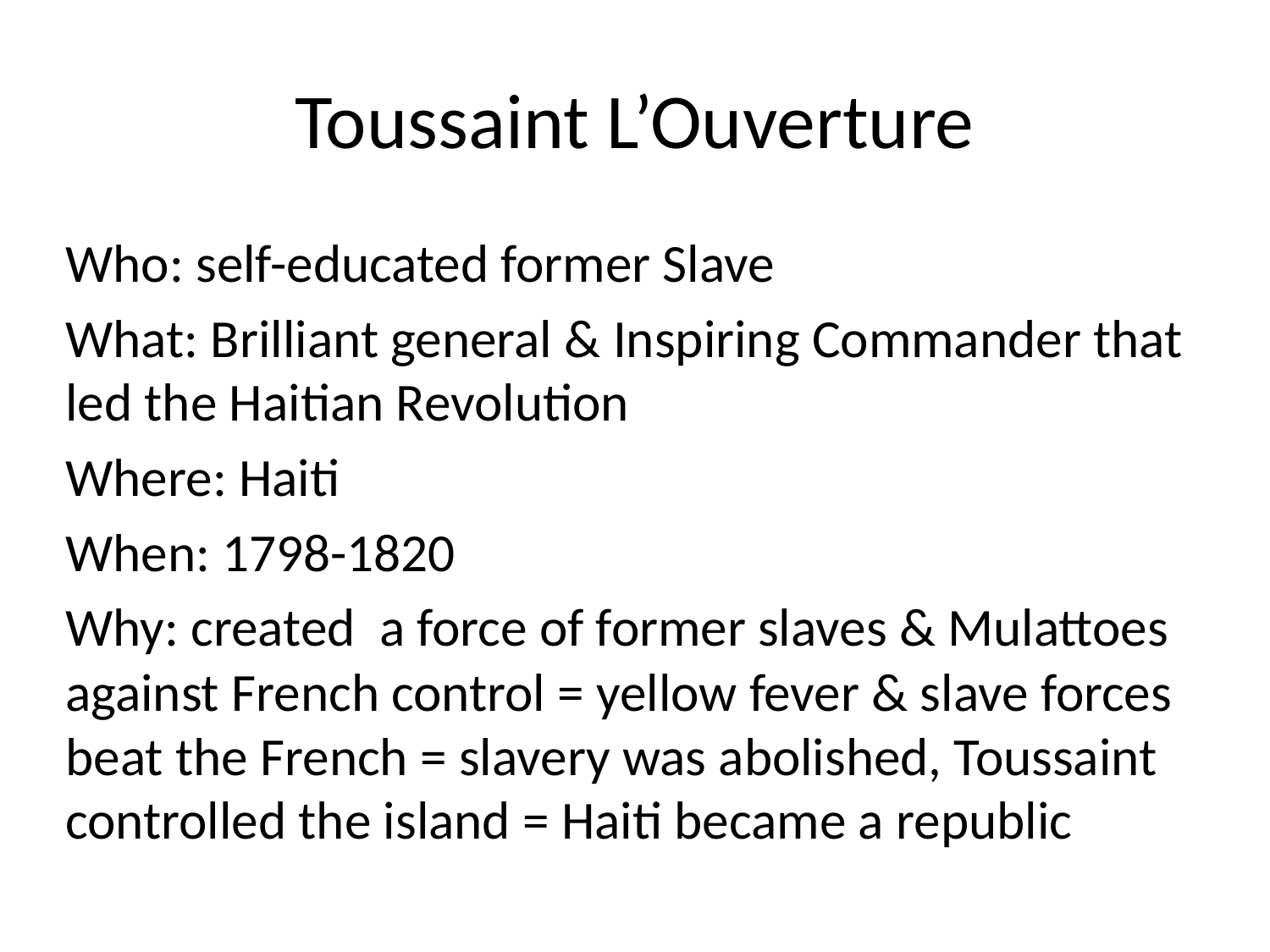

# Toussaint L’Ouverture
Who: self-educated former Slave
What: Brilliant general & Inspiring Commander that led the Haitian Revolution
Where: Haiti
When: 1798-1820
Why: created  a force of former slaves & Mulattoes against French control = yellow fever & slave forces beat the French = slavery was abolished, Toussaint controlled the island = Haiti became a republic